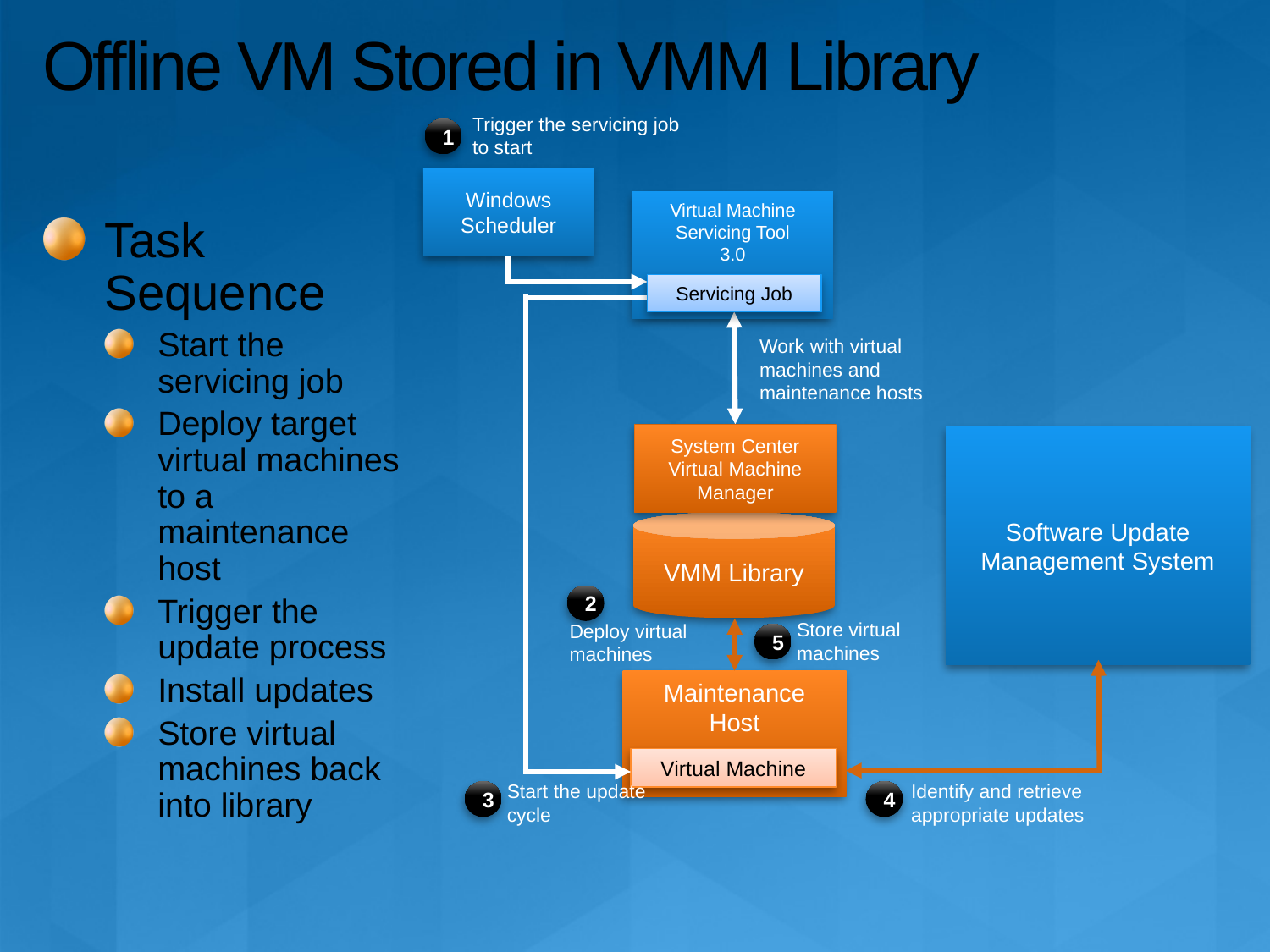

# Offline VM Stored in VMM Library
Trigger the servicing job to start
1
Windows Scheduler
Virtual Machine Servicing Tool
3.0
Servicing Job
Work with virtual machines and maintenance hosts
System Center Virtual Machine Manager
Software Update Management System
VMM Library
2
Store virtual machines
Deploy virtual machines
5
Maintenance Host
Virtual Machine
Start the update cycle
Identify and retrieve appropriate updates
3
4

Task Sequence
Start the servicing job
Deploy target virtual machines to a maintenance host
Trigger the update process
Install updates
Store virtual machines back into library